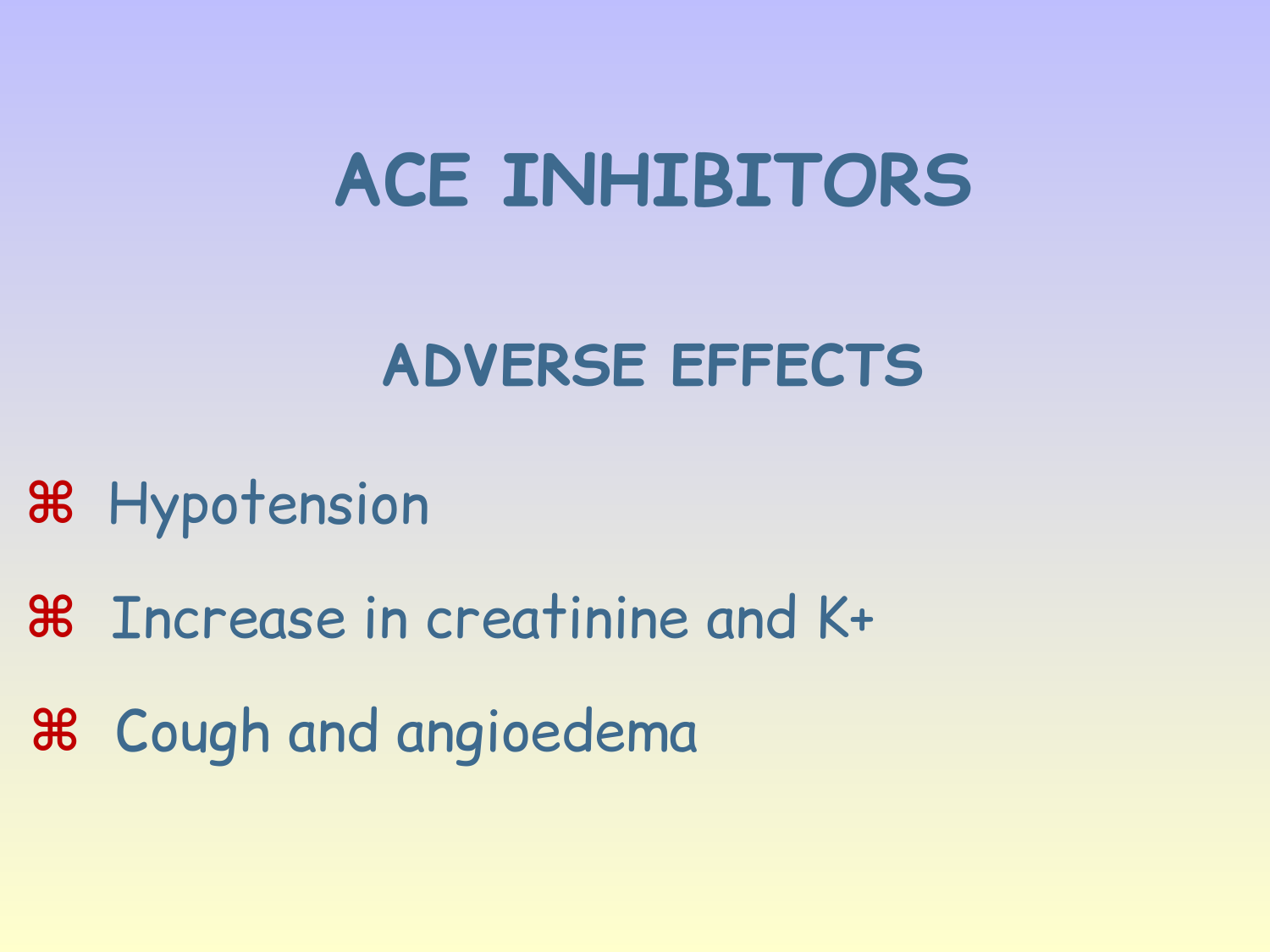

ACE INHIBITORS

ADVERSE EFFECTS

 ⌘  Hypotension

 ⌘  Increase in creatinine and K+

 ⌘  Cough and angioedema

#